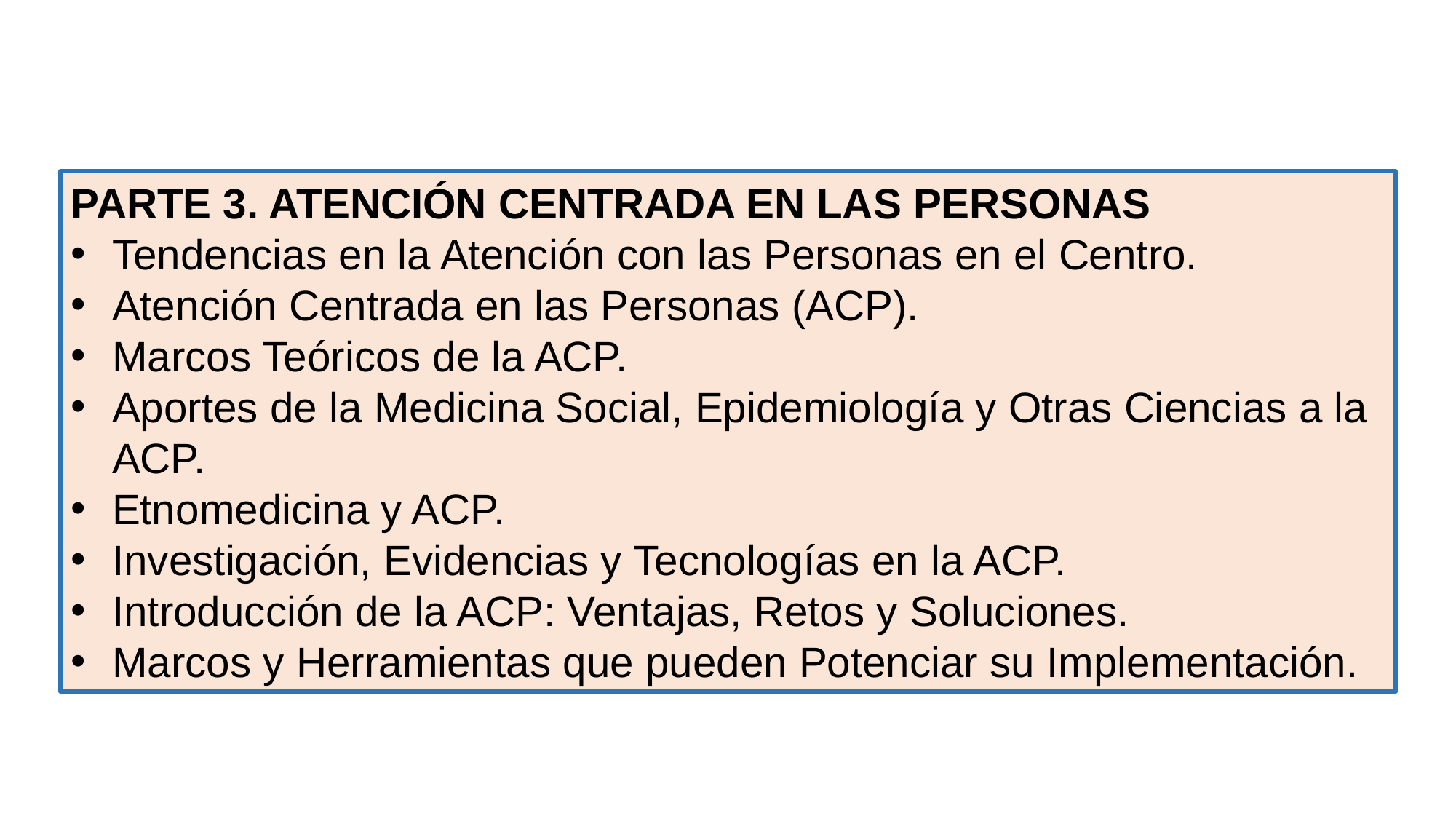

PARTE 3. ATENCIÓN CENTRADA EN LAS PERSONAS
Tendencias en la Atención con las Personas en el Centro.
Atención Centrada en las Personas (ACP).
Marcos Teóricos de la ACP.
Aportes de la Medicina Social, Epidemiología y Otras Ciencias a la ACP.
Etnomedicina y ACP.
Investigación, Evidencias y Tecnologías en la ACP.
Introducción de la ACP: Ventajas, Retos y Soluciones.
Marcos y Herramientas que pueden Potenciar su Implementación.